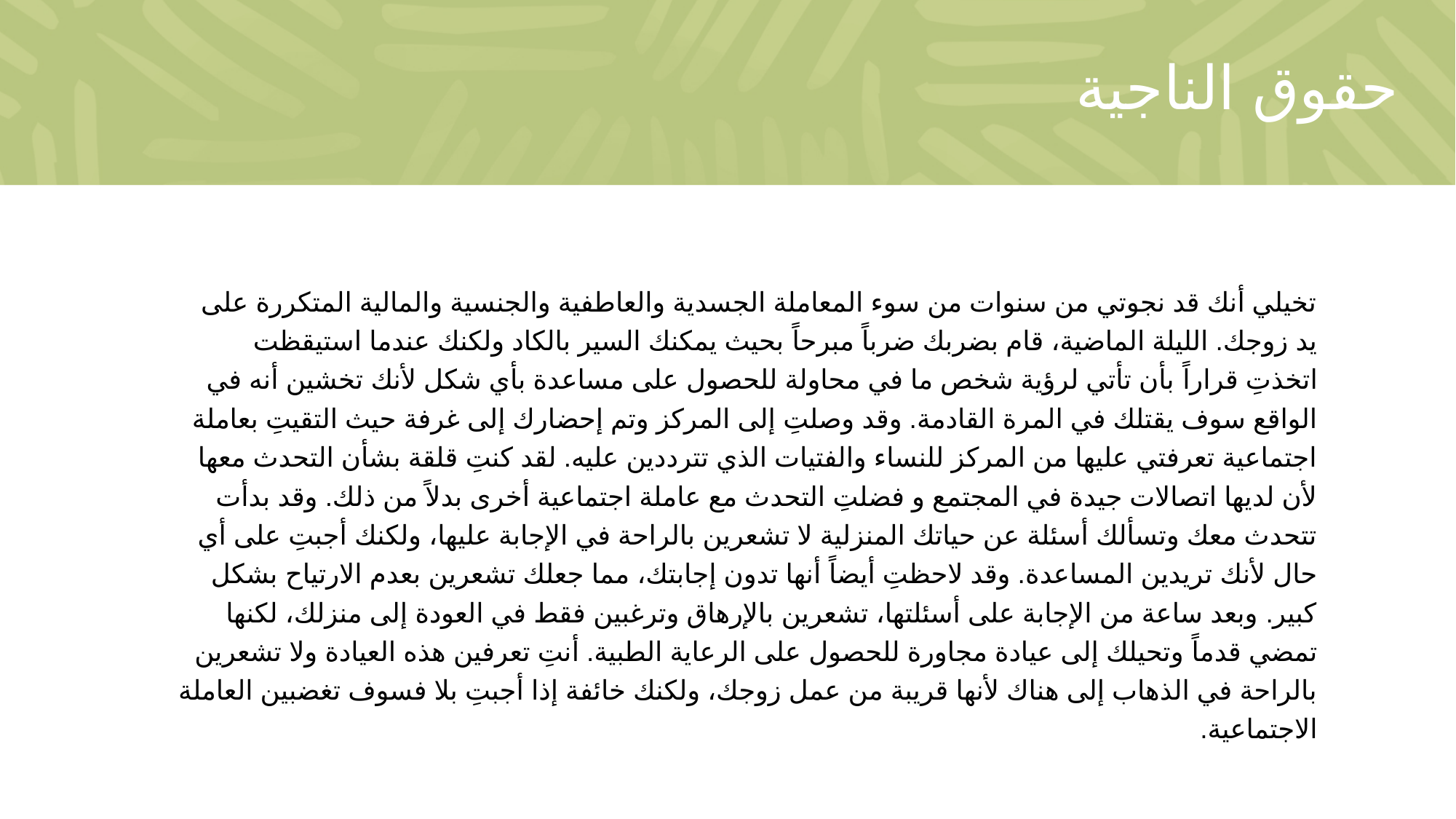

# حقوق الناجية
تخيلي أنك قد نجوتي من سنوات من سوء المعاملة الجسدية والعاطفية والجنسية والمالية المتكررة على يد زوجك. الليلة الماضية، قام بضربك ضرباً مبرحاً بحيث يمكنك السير بالكاد ولكنك عندما استيقظت اتخذتِ قراراً بأن تأتي لرؤية شخص ما في محاولة للحصول على مساعدة بأي شكل لأنك تخشين أنه في الواقع سوف يقتلك في المرة القادمة. وقد وصلتِ إلى المركز وتم إحضارك إلى غرفة حيث التقيتِ بعاملة اجتماعية تعرفتي عليها من المركز للنساء والفتيات الذي تترددين عليه. لقد كنتِ قلقة بشأن التحدث معها لأن لديها اتصالات جيدة في المجتمع و فضلتِ التحدث مع عاملة اجتماعية أخرى بدلاً من ذلك. وقد بدأت تتحدث معك وتسألك أسئلة عن حياتك المنزلية لا تشعرين بالراحة في الإجابة عليها، ولكنك أجبتِ على أي حال لأنك تريدين المساعدة. وقد لاحظتِ أيضاً أنها تدون إجابتك، مما جعلك تشعرين بعدم الارتياح بشكل كبير. وبعد ساعة من الإجابة على أسئلتها، تشعرين بالإرهاق وترغبين فقط في العودة إلى منزلك، لكنها تمضي قدماً وتحيلك إلى عيادة مجاورة للحصول على الرعاية الطبية. أنتِ تعرفين هذه العيادة ولا تشعرين بالراحة في الذهاب إلى هناك لأنها قريبة من عمل زوجك، ولكنك خائفة إذا أجبتِ بلا فسوف تغضبين العاملة الاجتماعية.